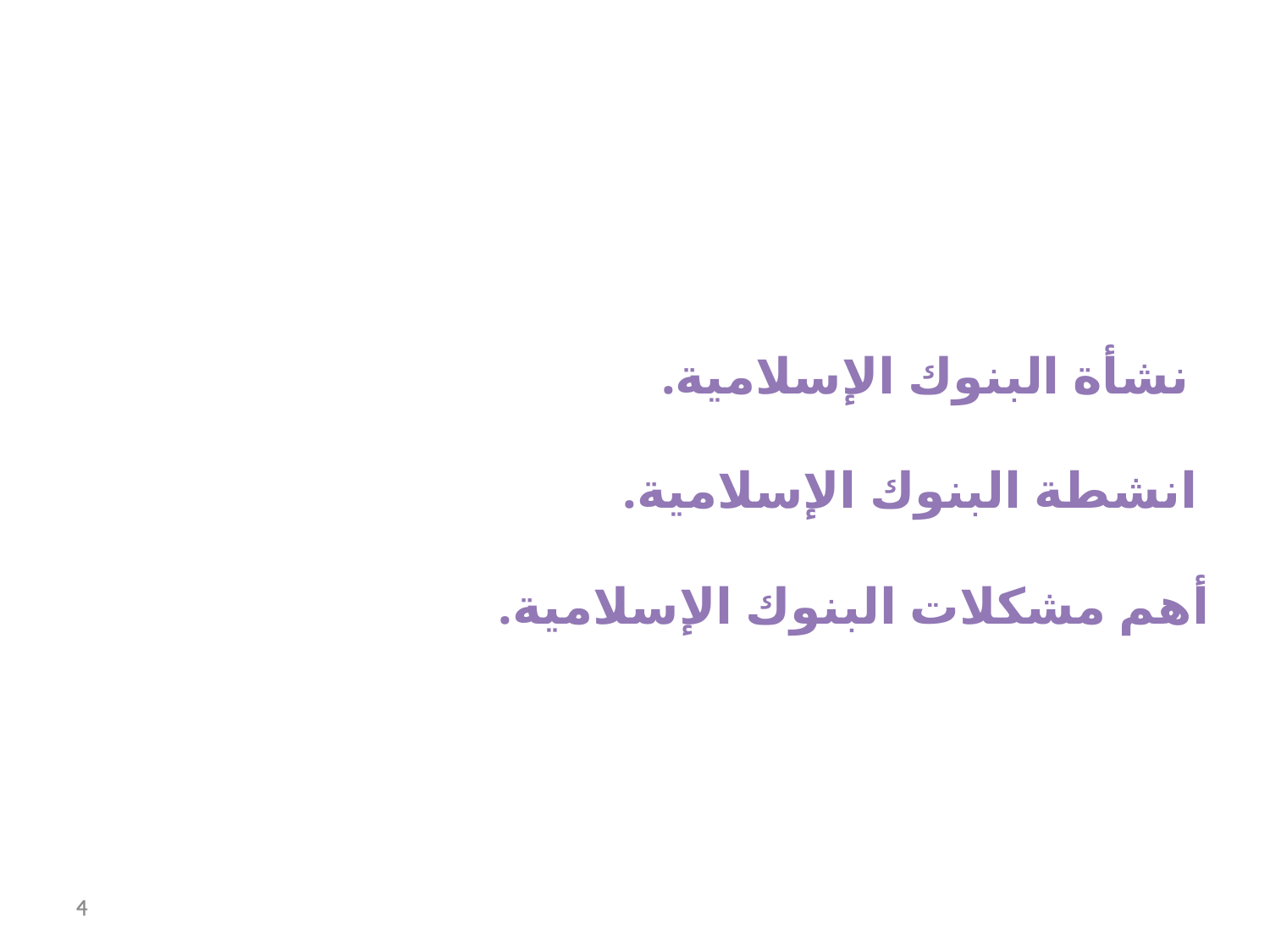

نشأة البنوك الإسلامية.
انشطة البنوك الإسلامية.
أهم مشكلات البنوك الإسلامية.
4